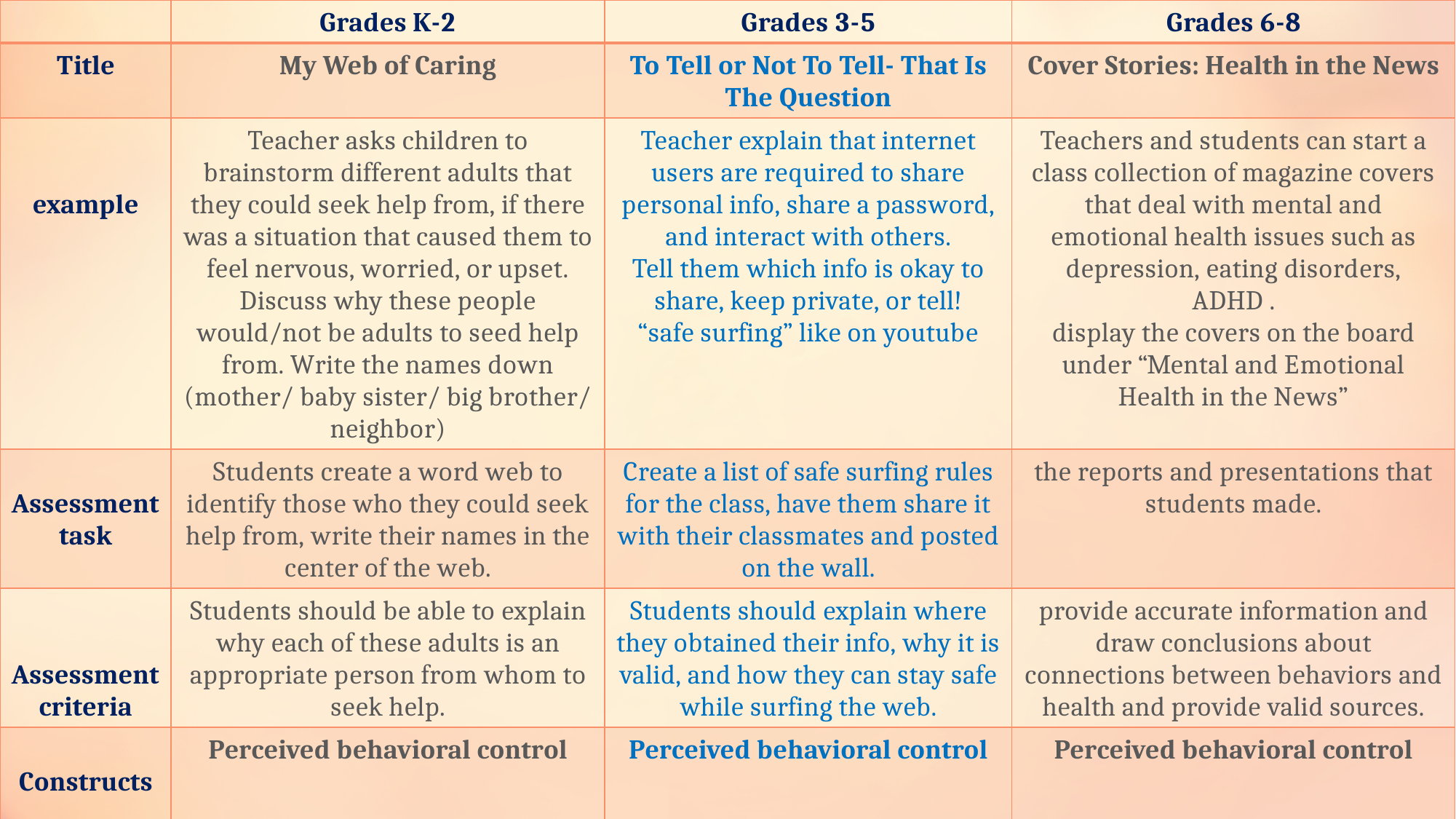

|  | Grades K-2 | Grades 3-5 | Grades 6-8 |
| --- | --- | --- | --- |
| Title | My Web of Caring | To Tell or Not To Tell- That Is The Question | Cover Stories: Health in the News |
| example | Teacher asks children to brainstorm different adults that they could seek help from, if there was a situation that caused them to feel nervous, worried, or upset. Discuss why these people would/not be adults to seed help from. Write the names down (mother/ baby sister/ big brother/ neighbor) | Teacher explain that internet users are required to share personal info, share a password, and interact with others. Tell them which info is okay to share, keep private, or tell! “safe surfing” like on youtube | Teachers and students can start a class collection of magazine covers that deal with mental and emotional health issues such as depression, eating disorders, ADHD . display the covers on the board under “Mental and Emotional Health in the News” |
| Assessment task | Students create a word web to identify those who they could seek help from, write their names in the center of the web. | Create a list of safe surfing rules for the class, have them share it with their classmates and posted on the wall. | the reports and presentations that students made. |
| Assessment criteria | Students should be able to explain why each of these adults is an appropriate person from whom to seek help. | Students should explain where they obtained their info, why it is valid, and how they can stay safe while surfing the web. | provide accurate information and draw conclusions about connections between behaviors and health and provide valid sources. |
| Constructs | Perceived behavioral control | Perceived behavioral control | Perceived behavioral control |